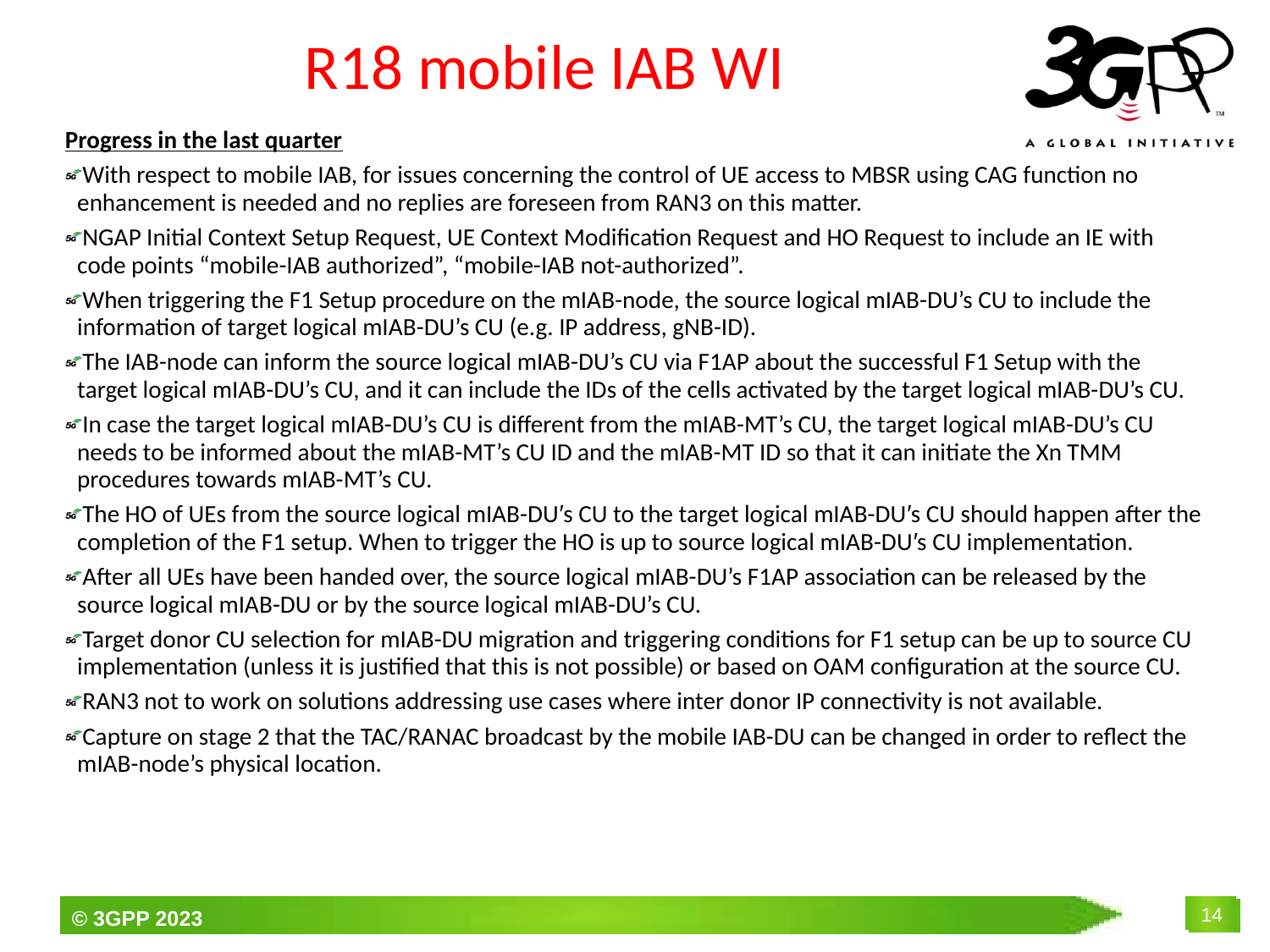

# R18 mobile IAB WI
Progress in the last quarter
With respect to mobile IAB, for issues concerning the control of UE access to MBSR using CAG function no enhancement is needed and no replies are foreseen from RAN3 on this matter.
NGAP Initial Context Setup Request, UE Context Modification Request and HO Request to include an IE with code points “mobile-IAB authorized”, “mobile-IAB not-authorized”.
When triggering the F1 Setup procedure on the mIAB-node, the source logical mIAB-DU’s CU to include the information of target logical mIAB-DU’s CU (e.g. IP address, gNB-ID).
The IAB-node can inform the source logical mIAB-DU’s CU via F1AP about the successful F1 Setup with the target logical mIAB-DU’s CU, and it can include the IDs of the cells activated by the target logical mIAB-DU’s CU.
In case the target logical mIAB-DU’s CU is different from the mIAB-MT’s CU, the target logical mIAB-DU’s CU needs to be informed about the mIAB-MT’s CU ID and the mIAB-MT ID so that it can initiate the Xn TMM procedures towards mIAB-MT’s CU.
The HO of UEs from the source logical mIAB-DU′s CU to the target logical mIAB-DU′s CU should happen after the completion of the F1 setup. When to trigger the HO is up to source logical mIAB-DU′s CU implementation.
After all UEs have been handed over, the source logical mIAB-DU’s F1AP association can be released by the source logical mIAB-DU or by the source logical mIAB-DU’s CU.
Target donor CU selection for mIAB-DU migration and triggering conditions for F1 setup can be up to source CU implementation (unless it is justified that this is not possible) or based on OAM configuration at the source CU.
RAN3 not to work on solutions addressing use cases where inter donor IP connectivity is not available.
Capture on stage 2 that the TAC/RANAC broadcast by the mobile IAB-DU can be changed in order to reflect the mIAB-node’s physical location.

14